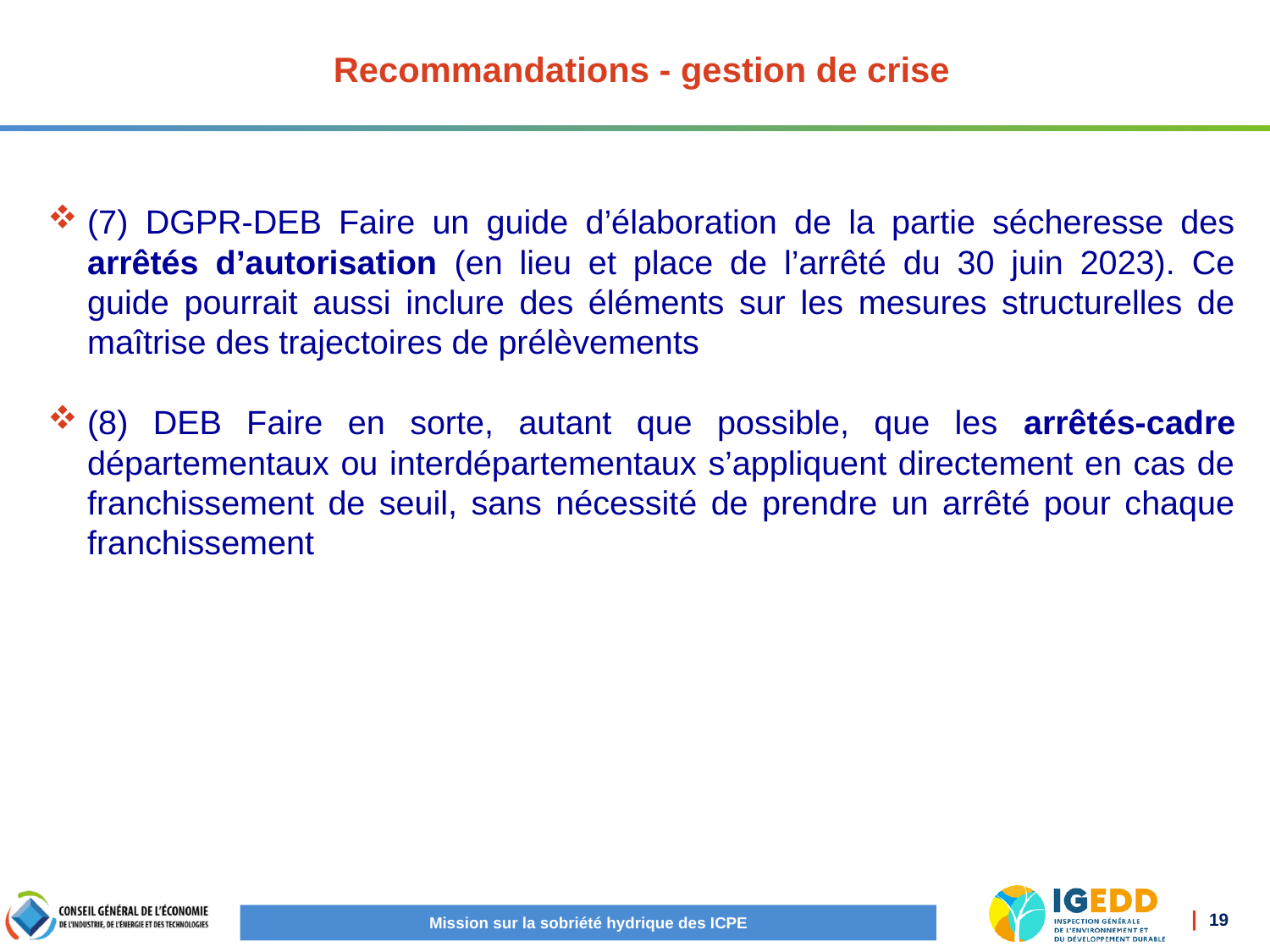

# Recommandations - gestion de crise

(7) DGPR-DEB Faire un guide d’élaboration de la partie sécheresse des arrêtés d’autorisation (en lieu et place de l’arrêté du 30 juin 2023). Ce guide pourrait aussi inclure des éléments sur les mesures structurelles de maîtrise des trajectoires de prélèvements

(8) DEB Faire en sorte, autant que possible, que les arrêtés-cadre départementaux ou interdépartementaux s’appliquent directement en cas de franchissement de seuil, sans nécessité de prendre un arrêté pour chaque franchissement